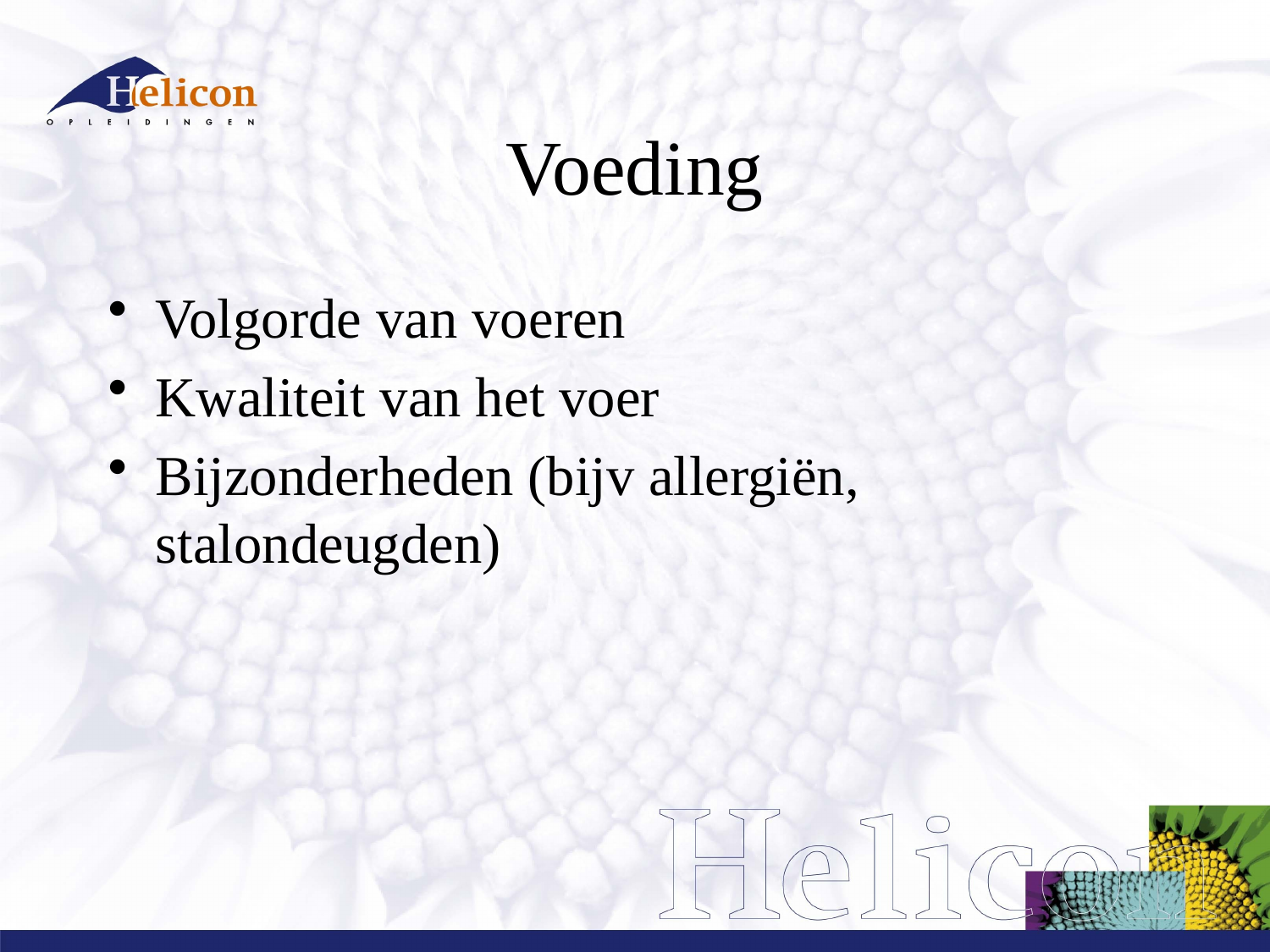

# Voeding
Volgorde van voeren
Kwaliteit van het voer
Bijzonderheden (bijv allergiën, stalondeugden)